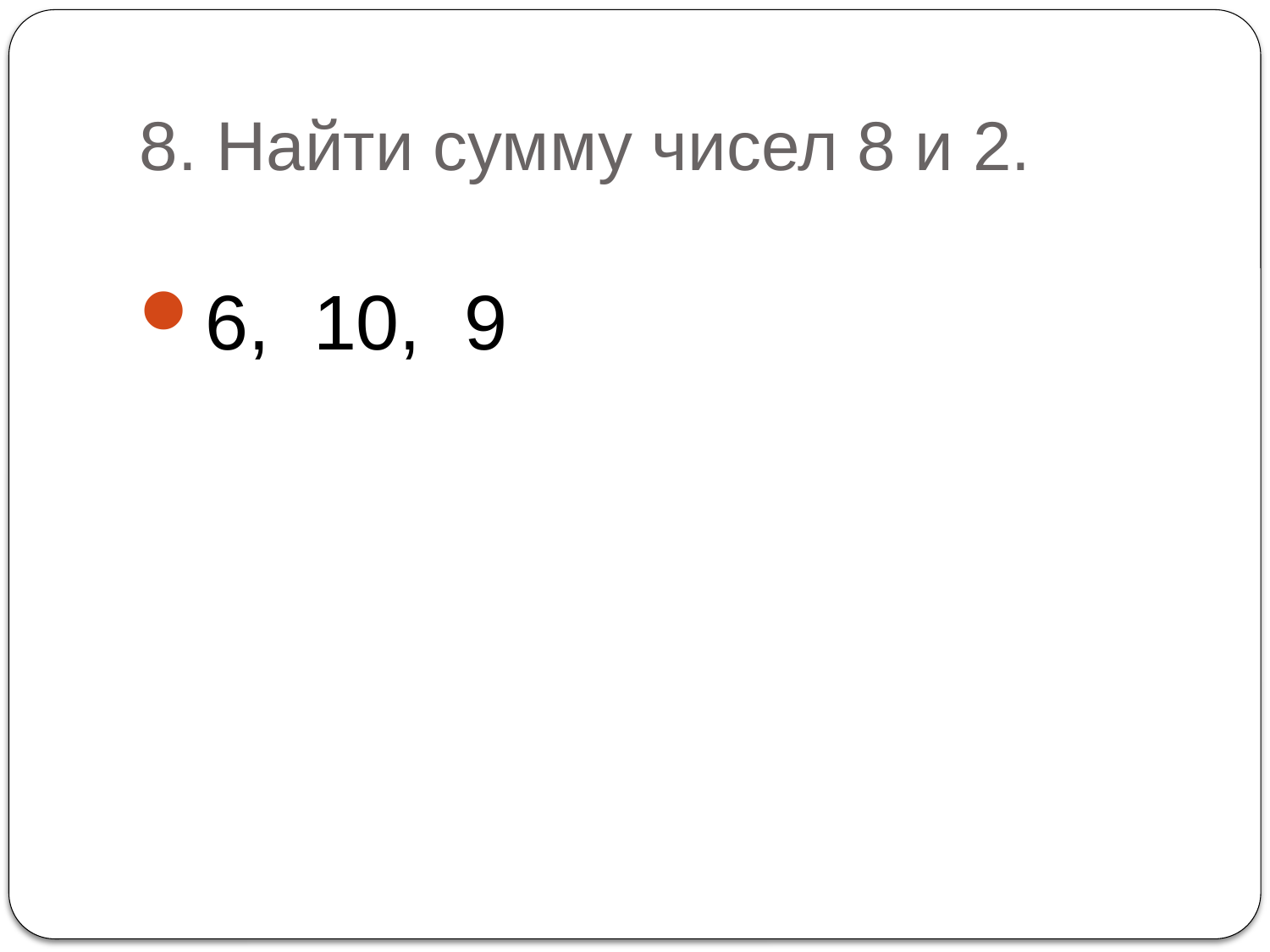

# 8. Найти сумму чисел 8 и 2.

6,  10,  9